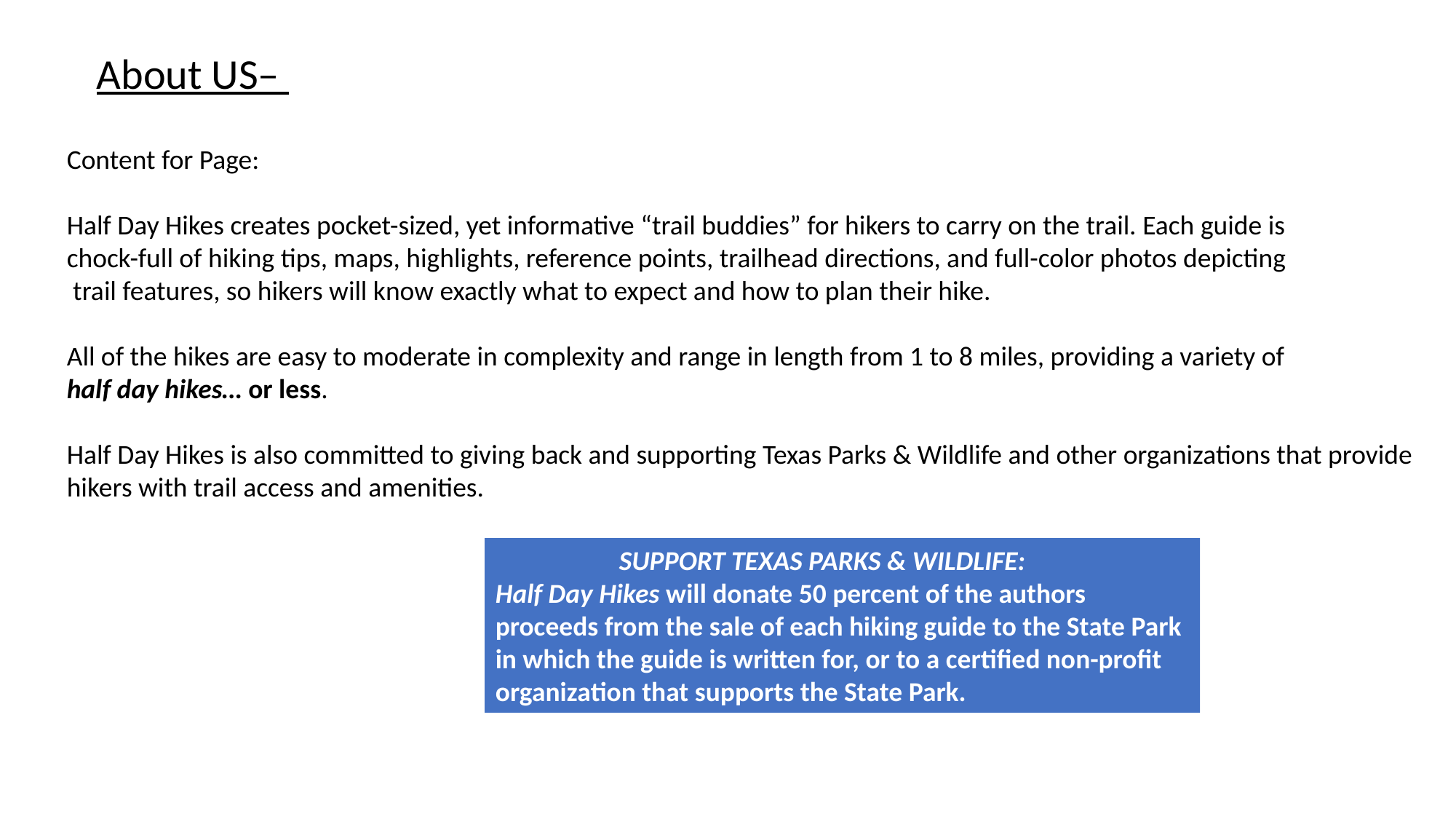

About US–

Content for Page:

Half Day Hikes creates pocket-sized, yet informative “trail buddies” for hikers to carry on the trail. Each guide is
chock-full of hiking tips, maps, highlights, reference points, trailhead directions, and full-color photos depicting
 trail features, so hikers will know exactly what to expect and how to plan their hike.

All of the hikes are easy to moderate in complexity and range in length from 1 to 8 miles, providing a variety of
half day hikes… or less.

Half Day Hikes is also committed to giving back and supporting Texas Parks & Wildlife and other organizations that provide
hikers with trail access and amenities.
                    SUPPORT TEXAS PARKS & WILDLIFE:
Half Day Hikes will donate 50 percent of the authors proceeds from the sale of each hiking guide to the State Park in which the guide is written for, or to a certified non-profit organization that supports the State Park.